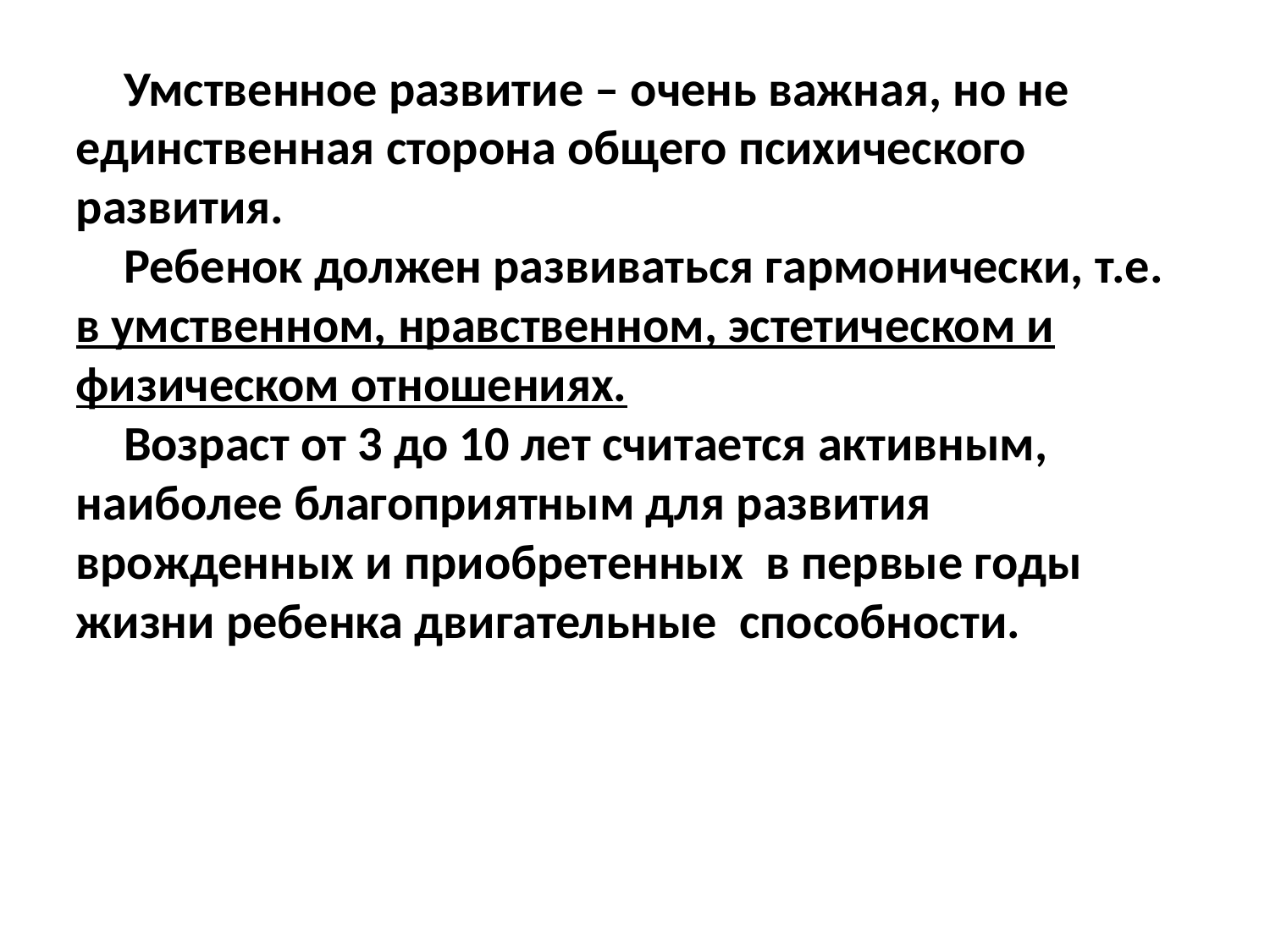

Умственное развитие – очень важная, но не единственная сторона общего психического развития.
Ребенок должен развиваться гармонически, т.е. в умственном, нравственном, эстетическом и физическом отношениях.
Возраст от 3 до 10 лет считается активным, наиболее благоприятным для развития врожденных и приобретенных  в первые годы жизни ребенка двигательные  способности.